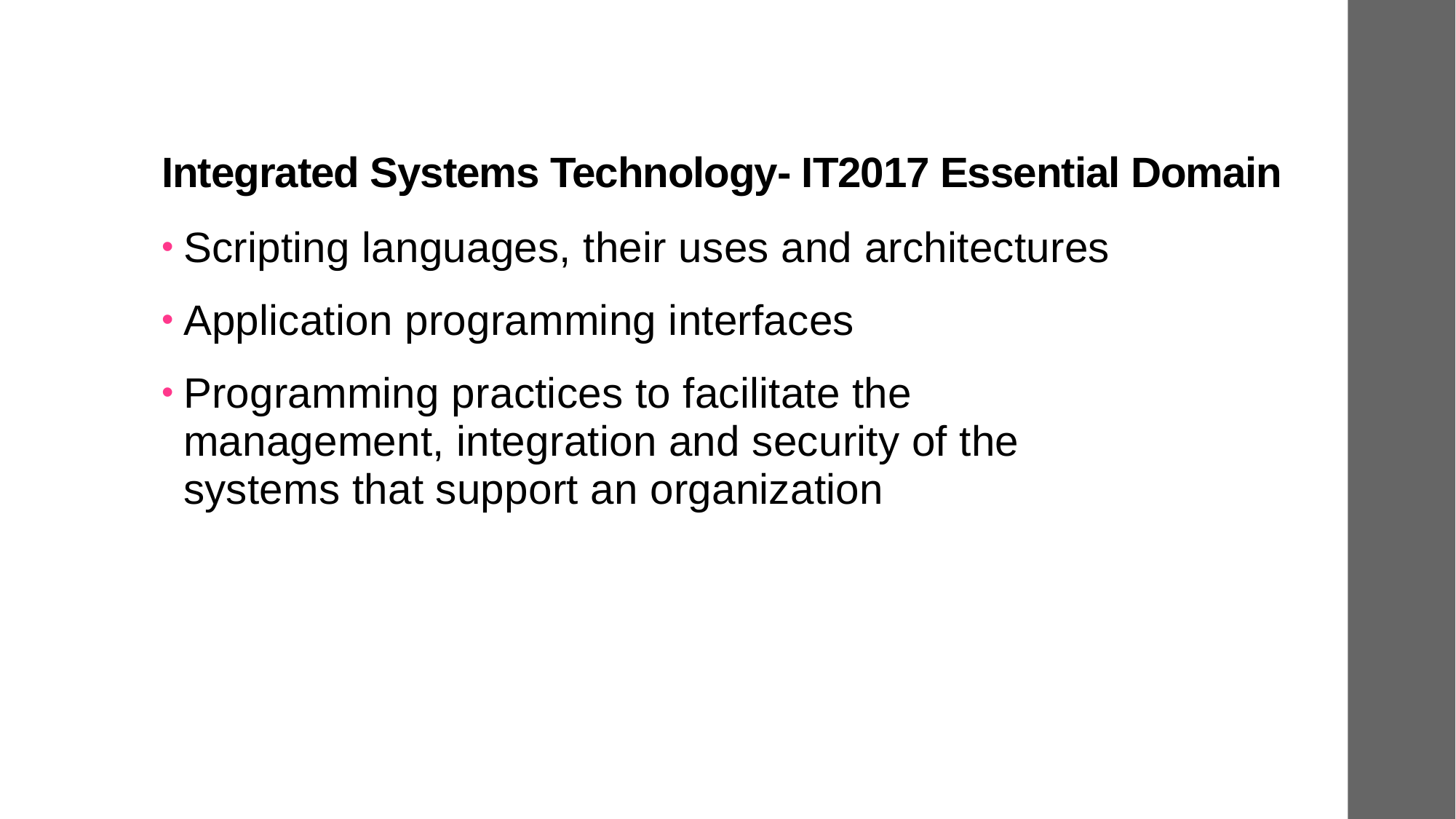

# Integrated Systems Technology- IT2017 Essential Domain
Scripting languages, their uses and architectures
Application programming interfaces
Programming practices to facilitate the management, integration and security of the systems that support an organization